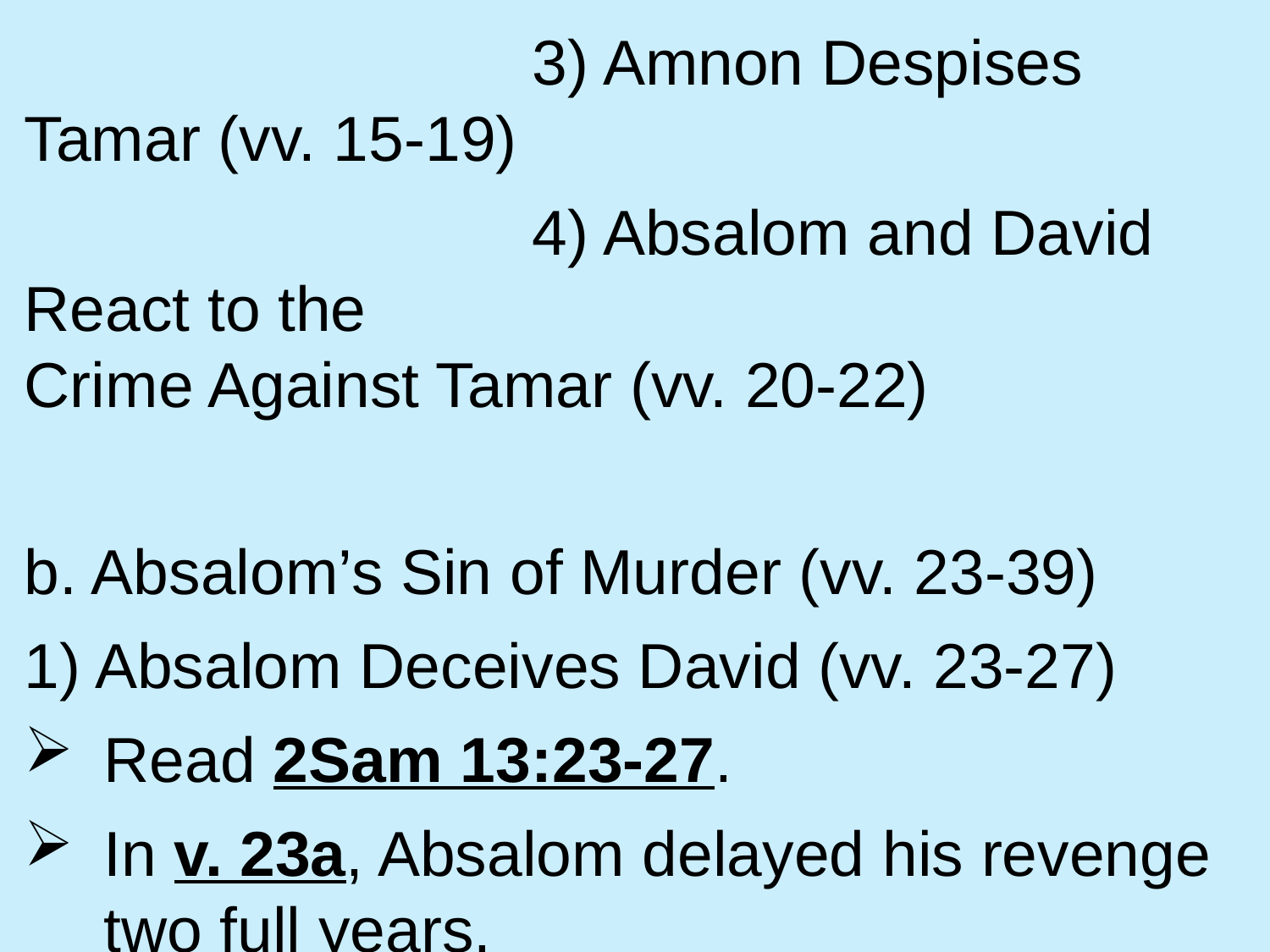

3) Amnon Despises Tamar (vv. 15-19)
				4) Absalom and David React to the 							Crime Against Tamar (vv. 20-22)

b. Absalom’s Sin of Murder (vv. 23-39)
1) Absalom Deceives David (vv. 23-27)
Read 2Sam 13:23-27.
In v. 23a, Absalom delayed his revenge two full years.